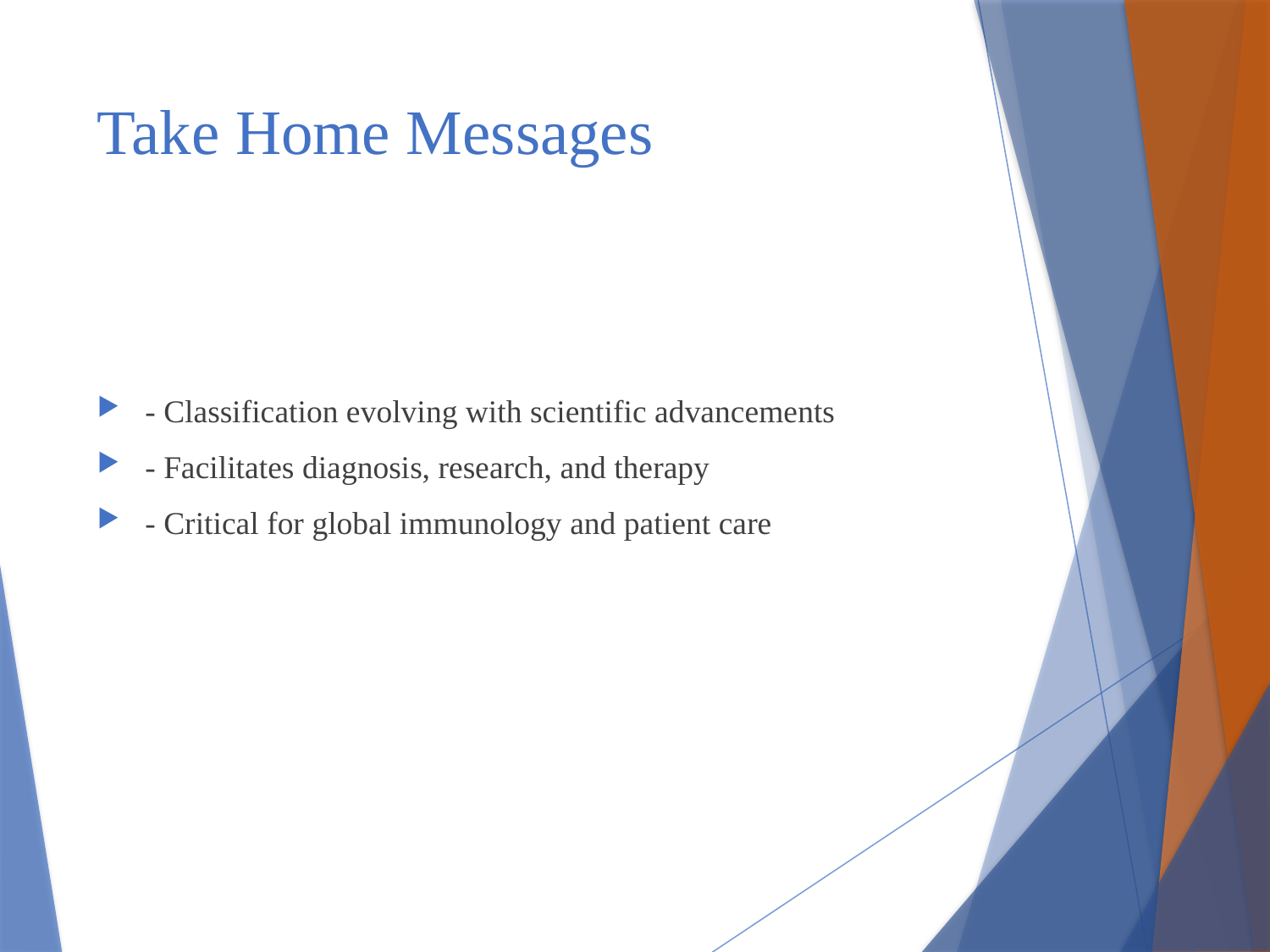

# Take Home Messages
- Classification evolving with scientific advancements
- Facilitates diagnosis, research, and therapy
- Critical for global immunology and patient care